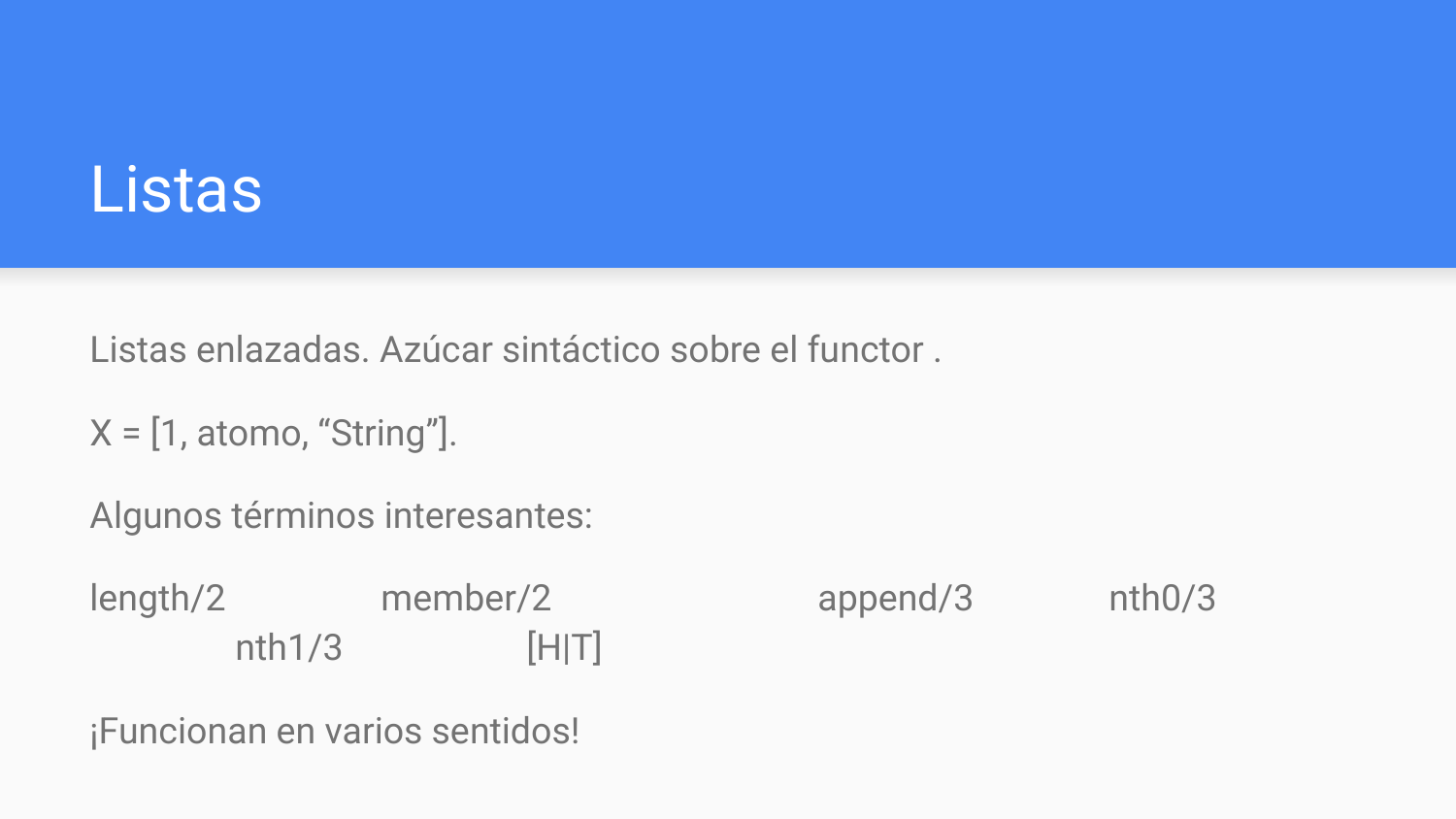

# Listas
Listas enlazadas. Azúcar sintáctico sobre el functor .
X = [1, atomo, “String”].
Algunos términos interesantes:
length/2		member/2		append/3	nth0/3		nth1/3		[H|T]
¡Funcionan en varios sentidos!